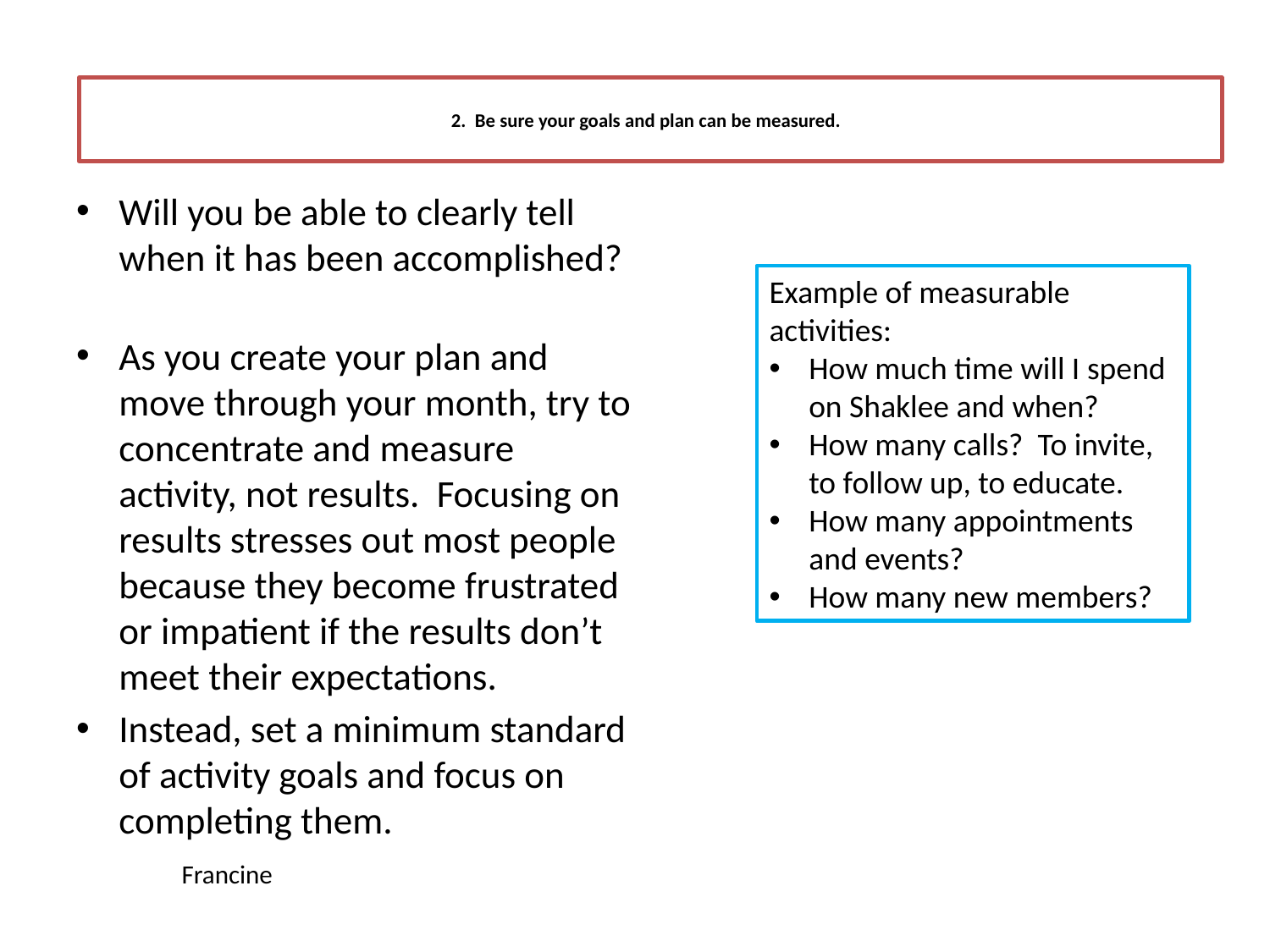

# 2.  Be sure your goals and plan can be measured.
Will you be able to clearly tell when it has been accomplished?
As you create your plan and move through your month, try to concentrate and measure activity, not results.  Focusing on results stresses out most people because they become frustrated or impatient if the results don’t meet their expectations.
Instead, set a minimum standard of activity goals and focus on completing them.
														Francine

Example of measurable activities:
How much time will I spend on Shaklee and when?
How many calls?  To invite, to follow up, to educate.
How many appointments and events?
How many new members?